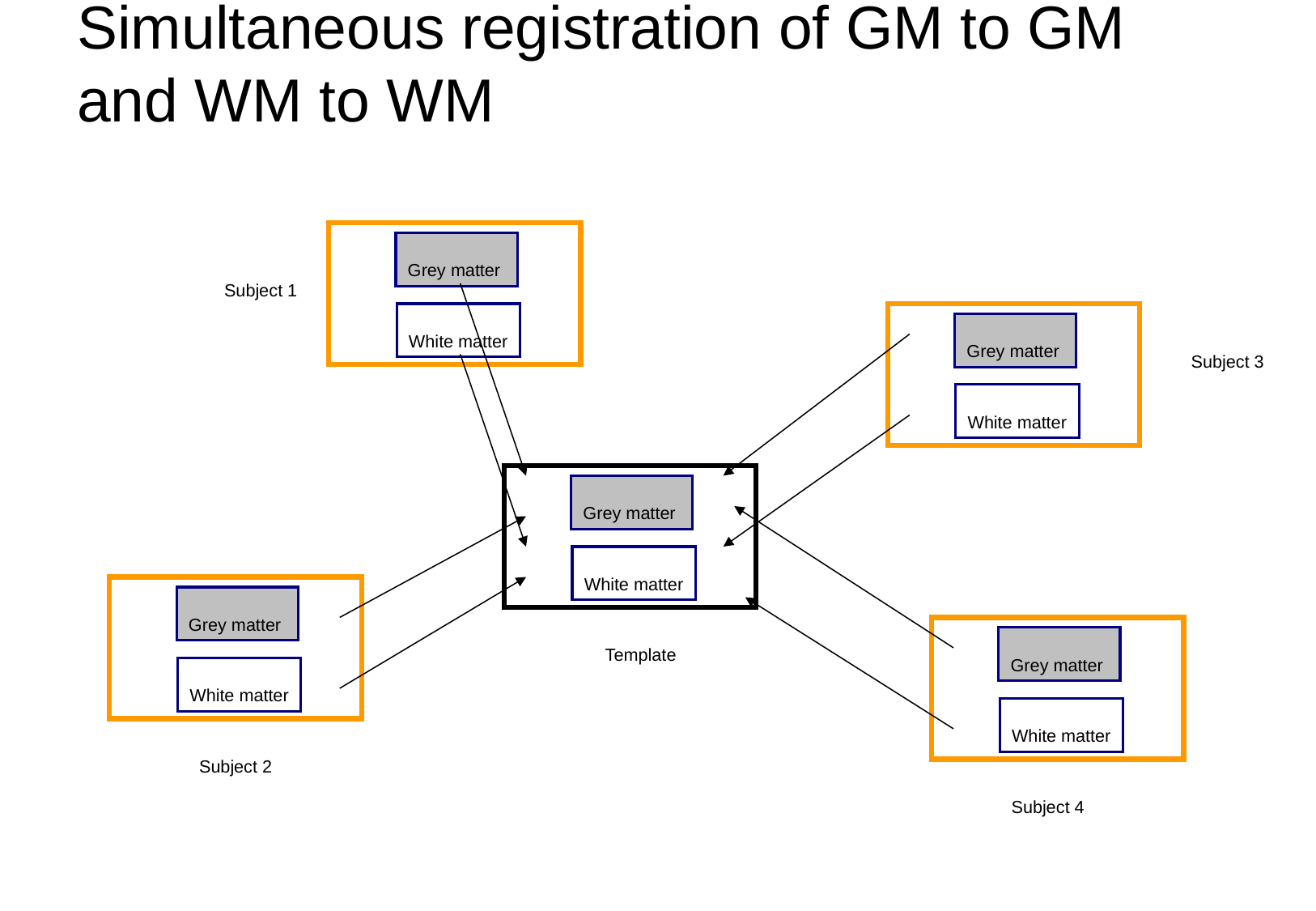

# Simultaneous registration of GM to GM and WM to WM

Grey matter
White matter
Subject 1

Grey matter
White matter
Subject 3

Grey matter

White matter

Grey matter
White matter

Template

Grey matter
White matter
Subject 2
Subject 4